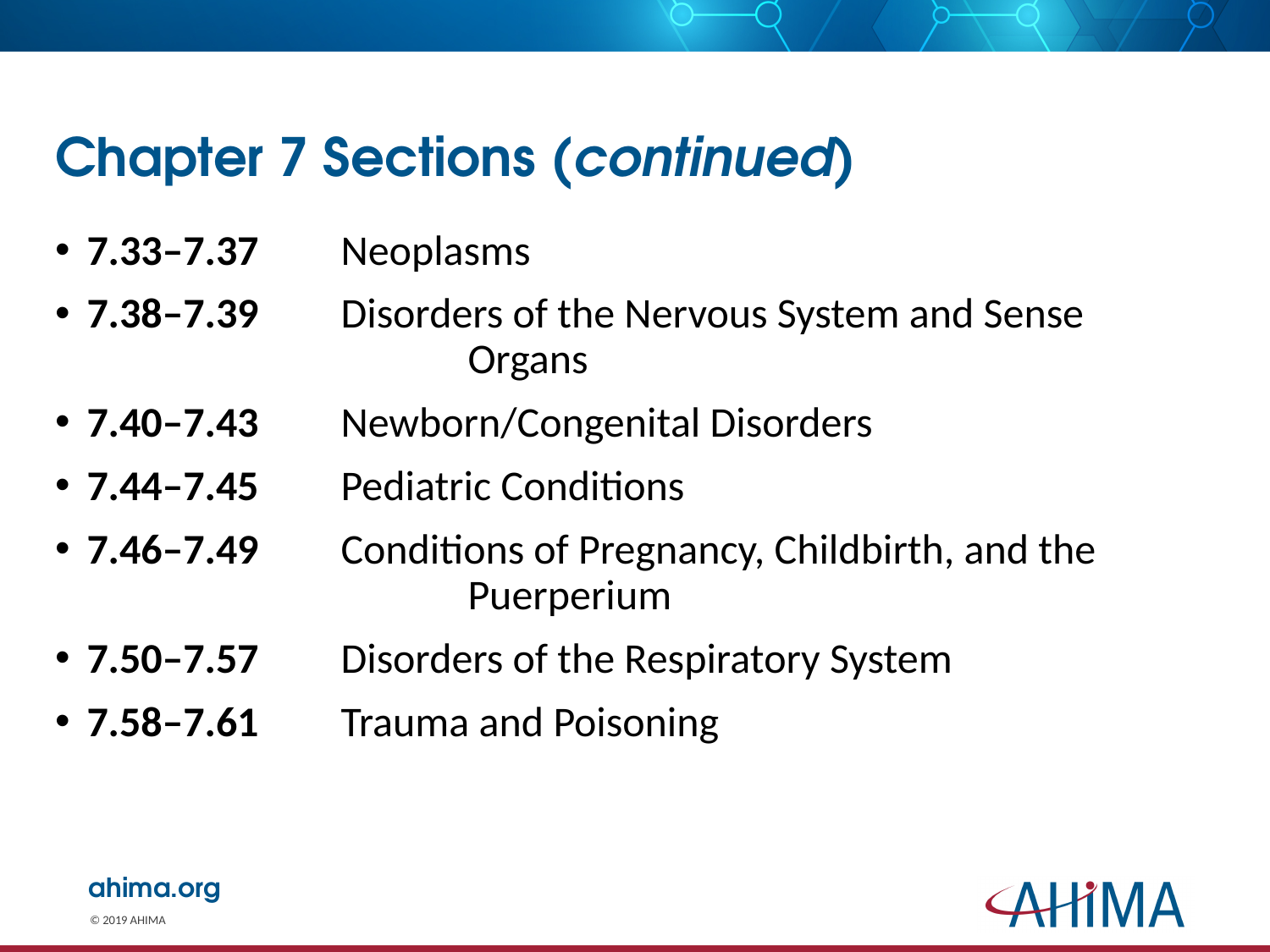

# Chapter 7 Sections (continued)
7.33–7.37	Neoplasms
7.38–7.39	Disorders of the Nervous System and Sense 				Organs
7.40–7.43	Newborn/Congenital Disorders
7.44–7.45	Pediatric Conditions
7.46–7.49	Conditions of Pregnancy, Childbirth, and the 			Puerperium
7.50–7.57	Disorders of the Respiratory System
7.58–7.61	Trauma and Poisoning